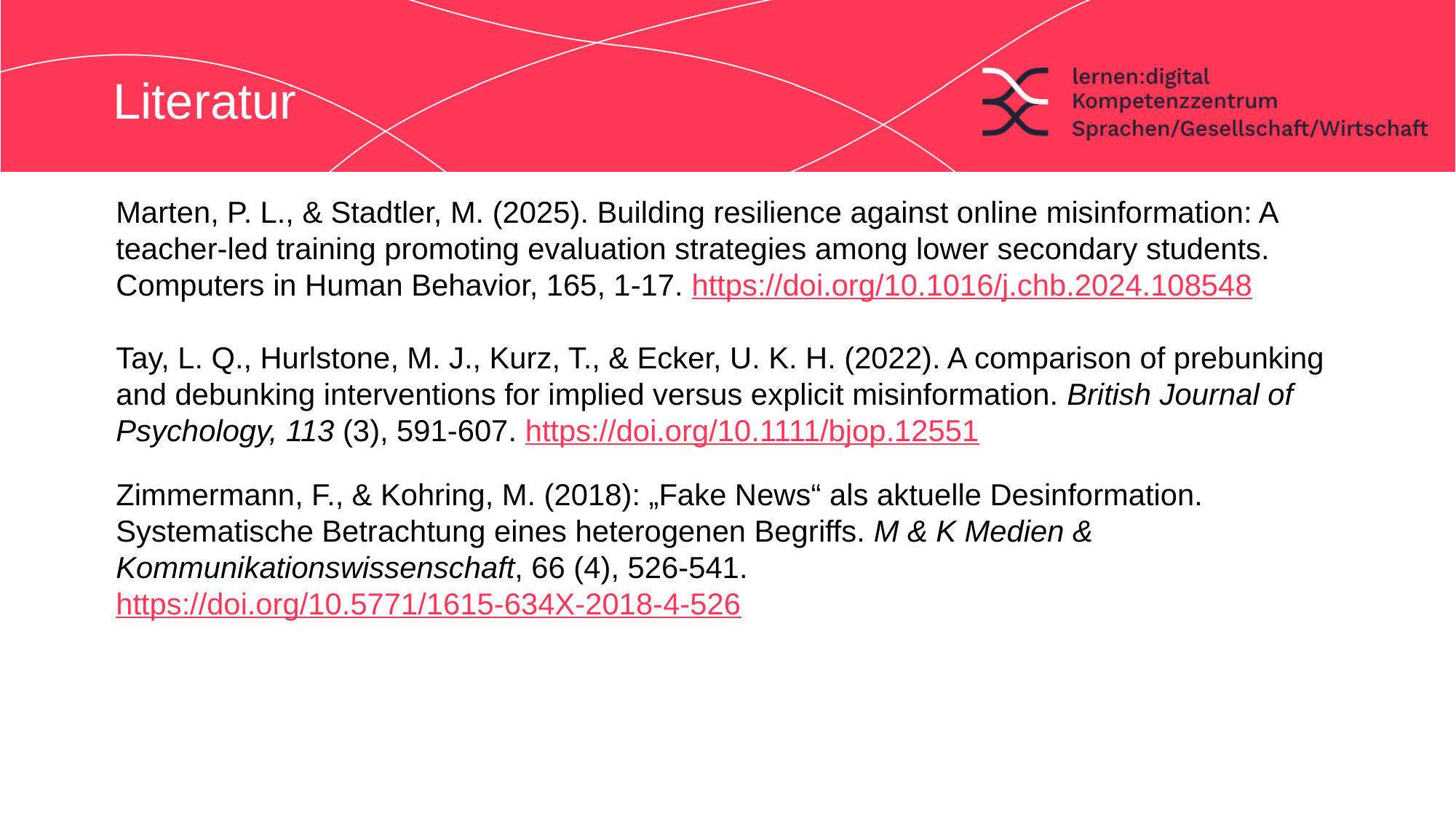

# Literatur
Marten, P. L., & Stadtler, M. (2025). Building resilience against online misinformation: A teacher-led training promoting evaluation strategies among lower secondary students. Computers in Human Behavior, 165, 1-17. https://doi.org/10.1016/j.chb.2024.108548
Tay, L. Q., Hurlstone, M. J., Kurz, T., & Ecker, U. K. H. (2022). A comparison of prebunking and debunking interventions for implied versus explicit misinformation. British Journal of Psychology, 113 (3), 591-607. https://doi.org/10.1111/bjop.12551
Zimmermann, F., & Kohring, M. (2018): „Fake News“ als aktuelle Desinformation. Systematische Betrachtung eines heterogenen Begriffs. M & K Medien & Kommunikationswissenschaft, 66 (4), 526-541. https://doi.org/10.5771/1615-634X-2018-4-526